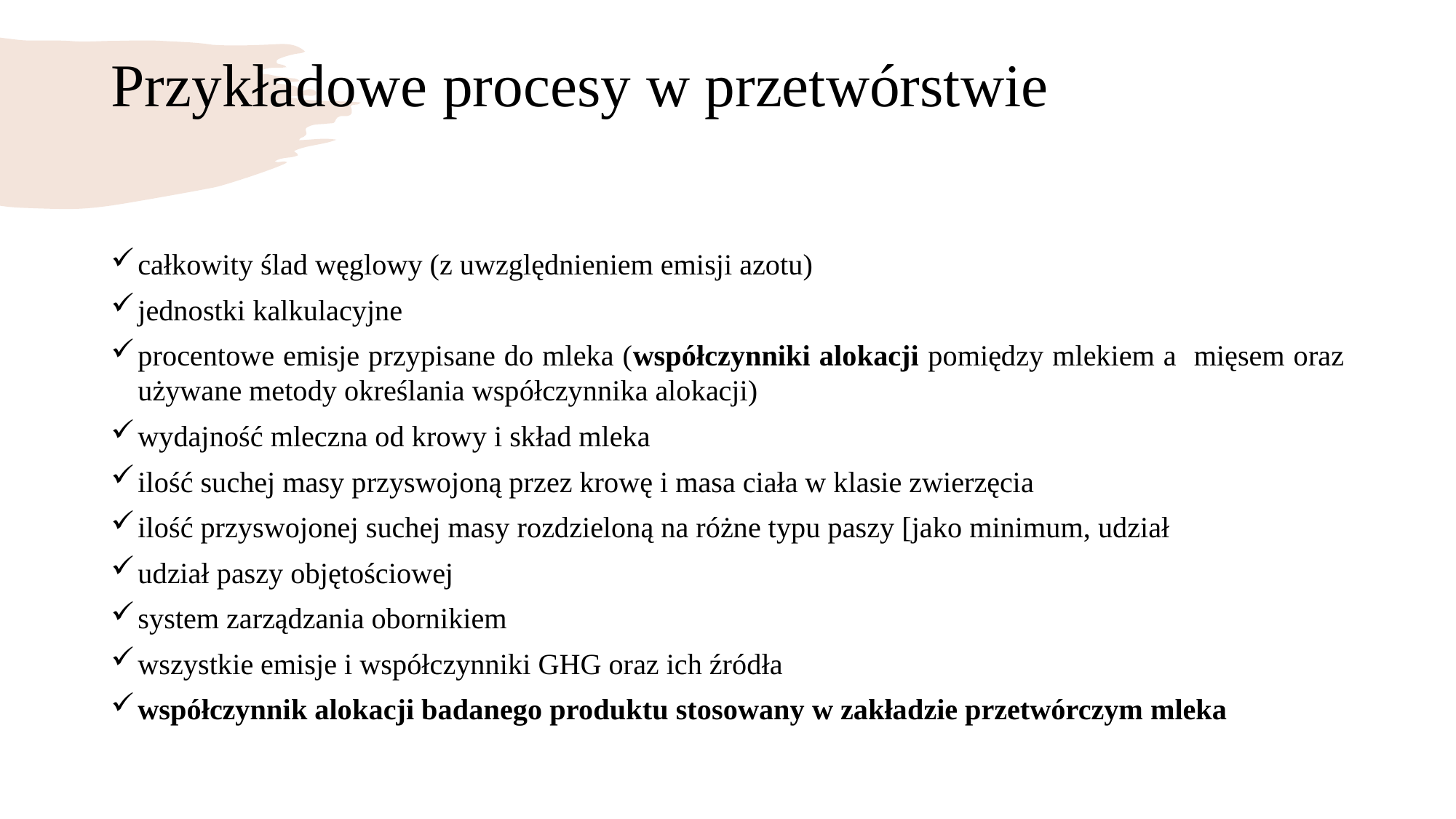

# Przykładowe procesy w przetwórstwie
całkowity ślad węglowy (z uwzględnieniem emisji azotu)
jednostki kalkulacyjne
procentowe emisje przypisane do mleka (współczynniki alokacji pomiędzy mlekiem a  mięsem oraz używane metody określania współczynnika alokacji)
wydajność mleczna od krowy i skład mleka
ilość suchej masy przyswojoną przez krowę i masa ciała w klasie zwierzęcia
ilość przyswojonej suchej masy rozdzieloną na różne typu paszy [jako minimum, udział
udział paszy objętościowej
system zarządzania obornikiem
wszystkie emisje i współczynniki GHG oraz ich źródła
współczynnik alokacji badanego produktu stosowany w zakładzie przetwórczym mleka